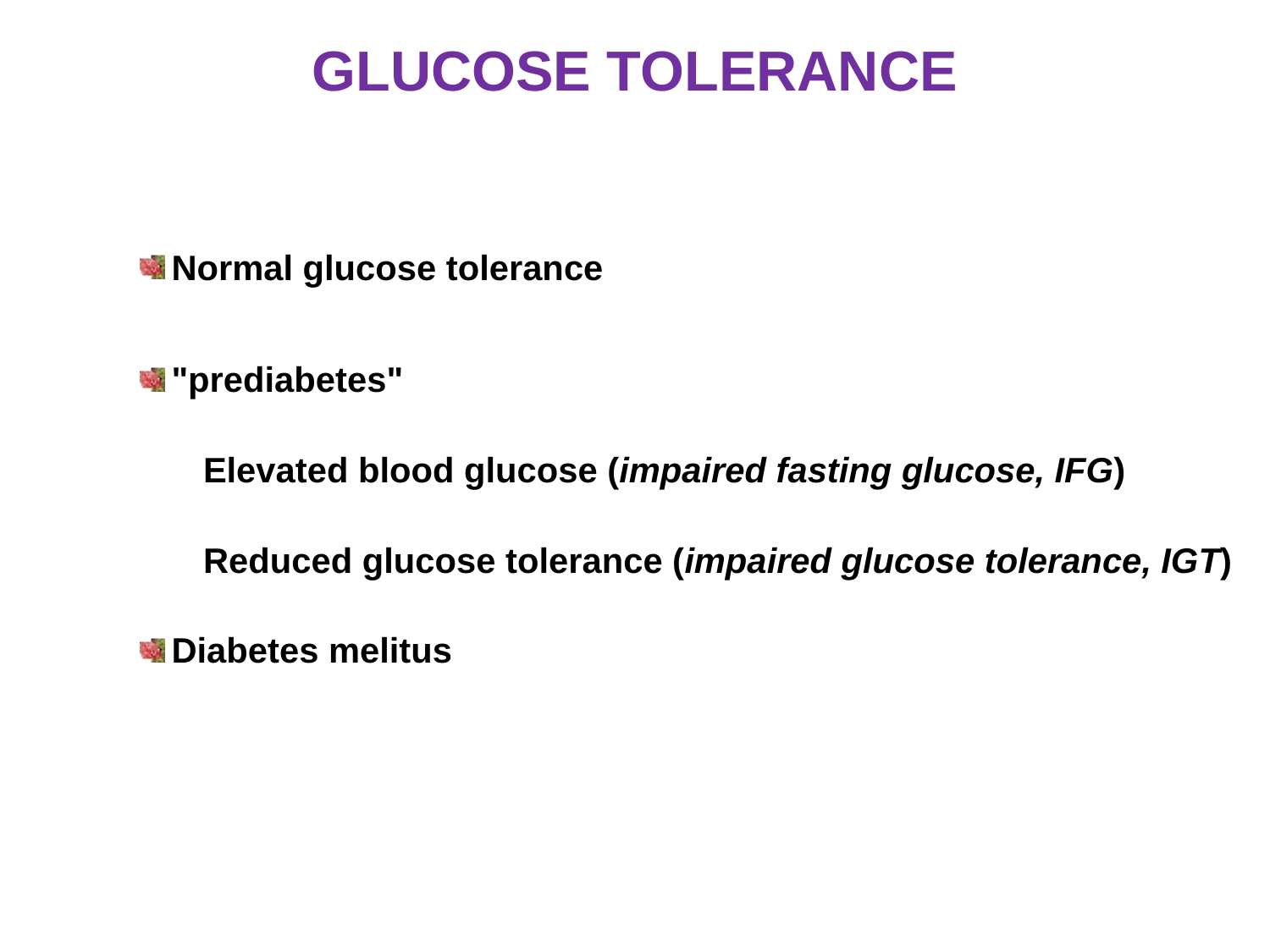

# GLUCOSE TOLERANCE
Normal glucose tolerance

"prediabetes"

Elevated blood glucose (impaired fasting glucose, IFG)

Reduced glucose tolerance (impaired glucose tolerance, IGT)

Diabetes melitus